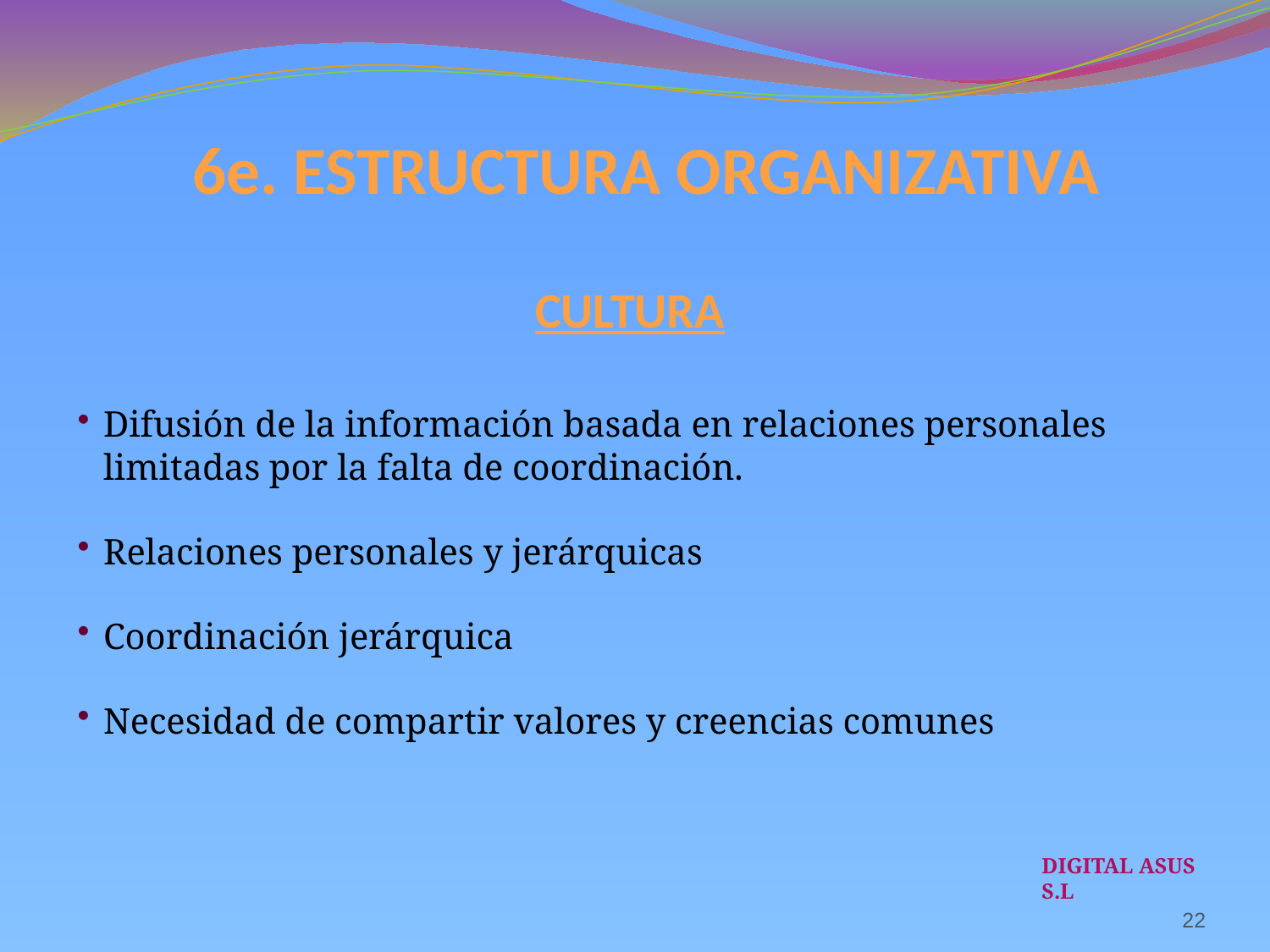

6e. ESTRUCTURA ORGANIZATIVA
CULTURA
Difusión de la información basada en relaciones personales limitadas por la falta de coordinación.

Relaciones personales y jerárquicas

Coordinación jerárquica

Necesidad de compartir valores y creencias comunes
DIGITAL ASUS S.L
22